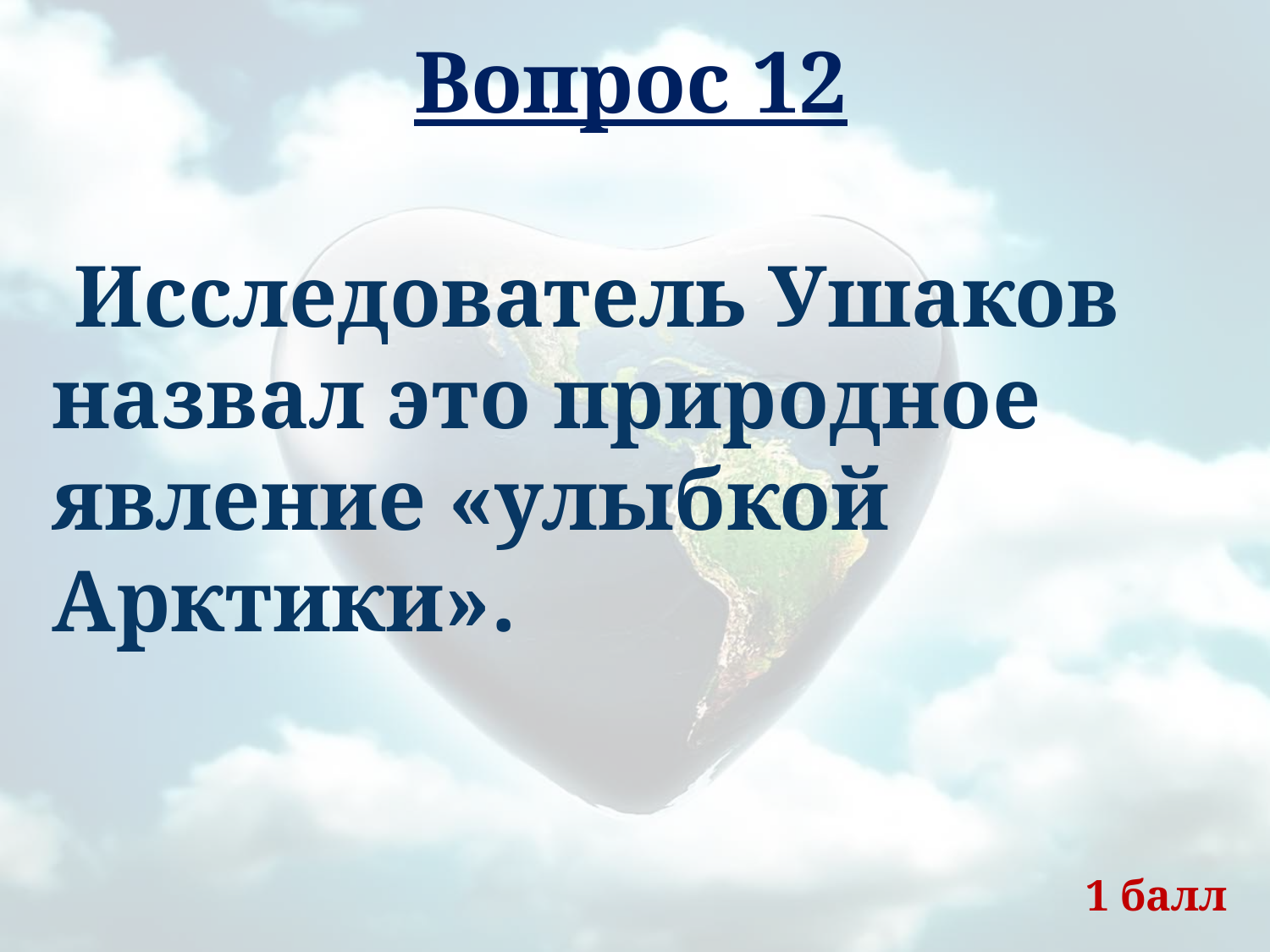

# Вопрос 12
 Исследователь Ушаков назвал это природное явление «улыбкой Арктики».
1 балл